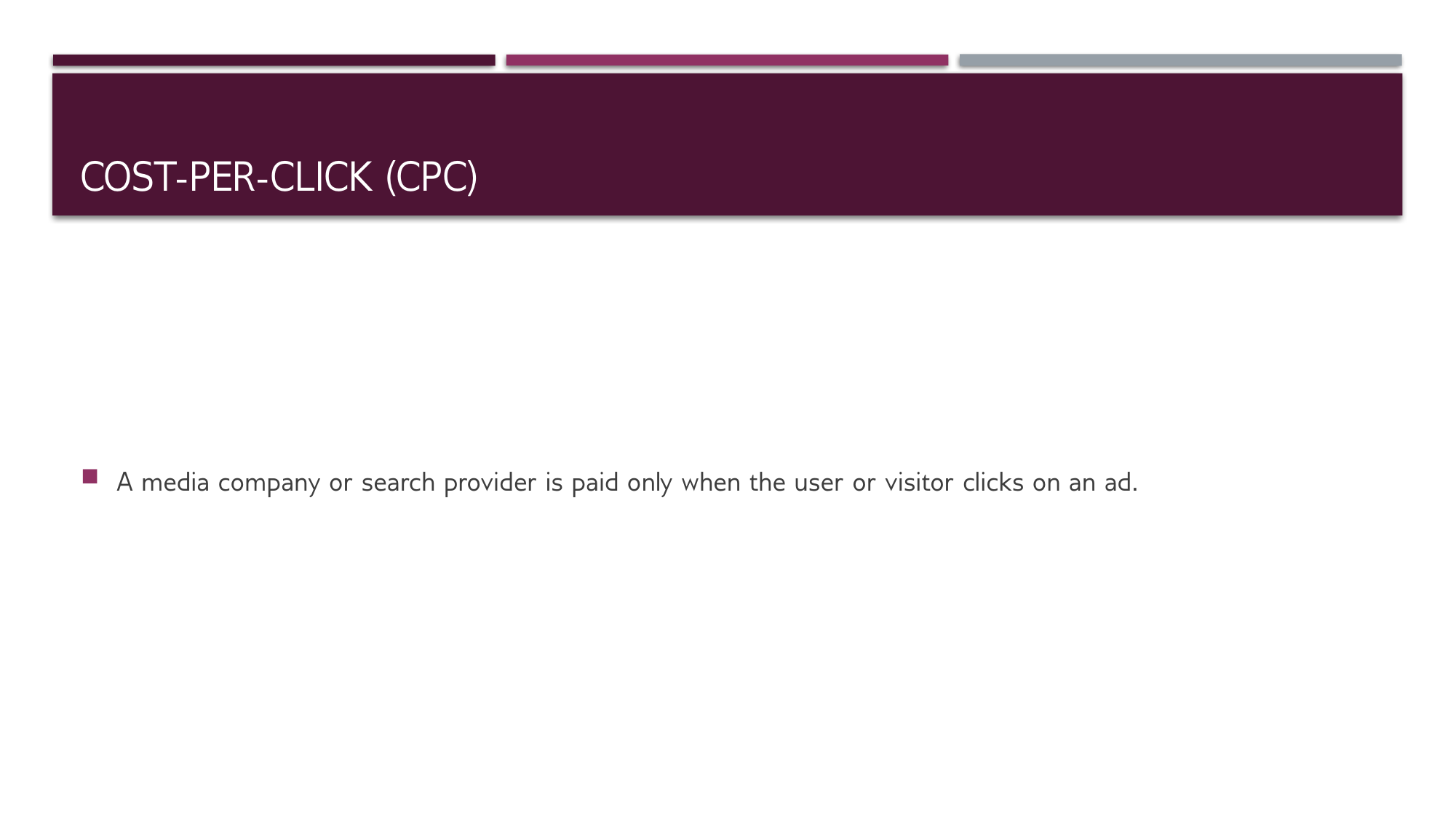

# Cost-per-click (CPC)
A media company or search provider is paid only when the user or visitor clicks on an ad.